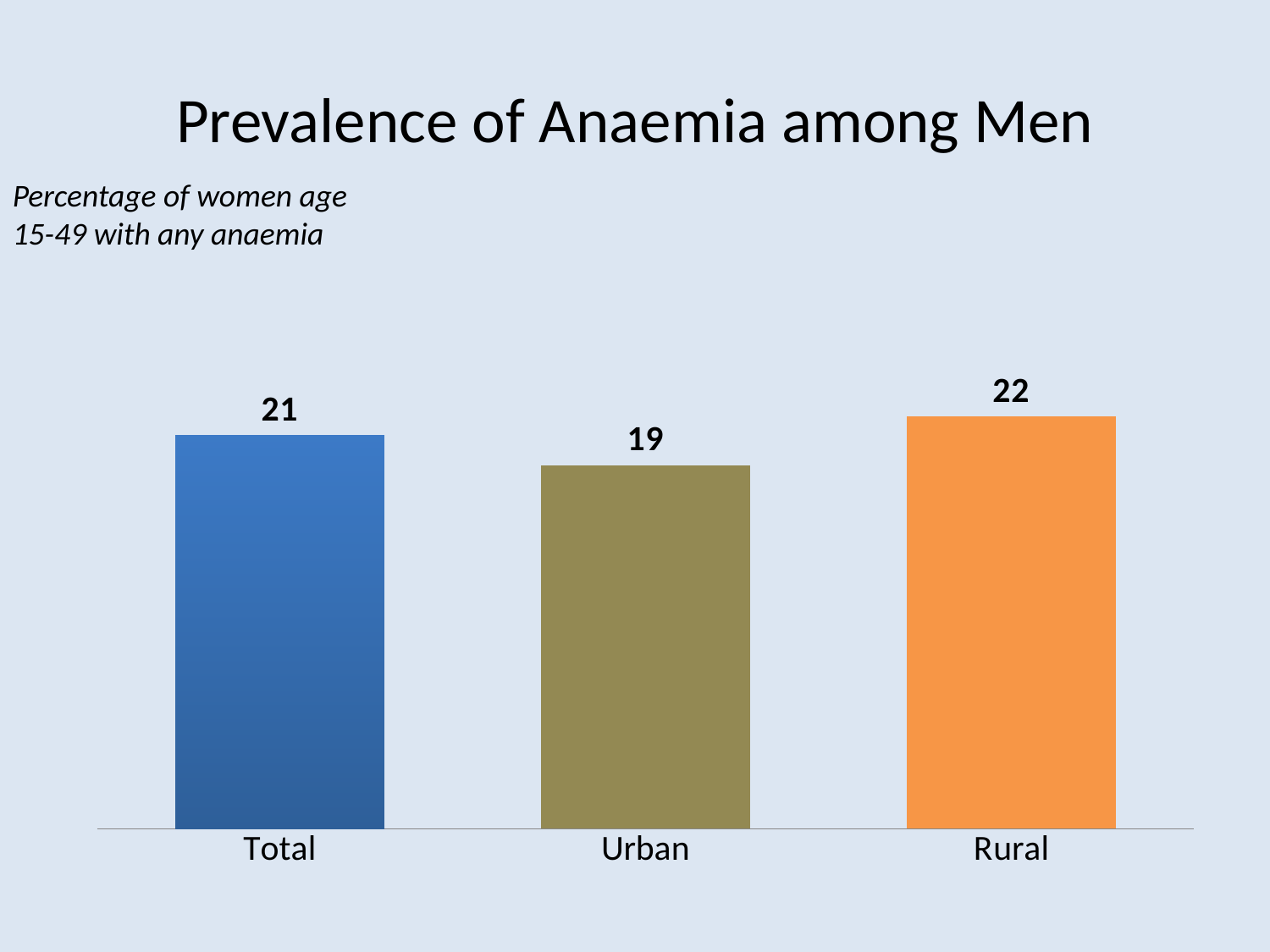

# Prevalence of Anaemia among Men
Percentage of women age 15-49 with any anaemia

### Chart

| Category | Series 1 |
|---|---|
| Total | 21.0 |
| Urban | 19.4 |
| Rural | 22.0 |